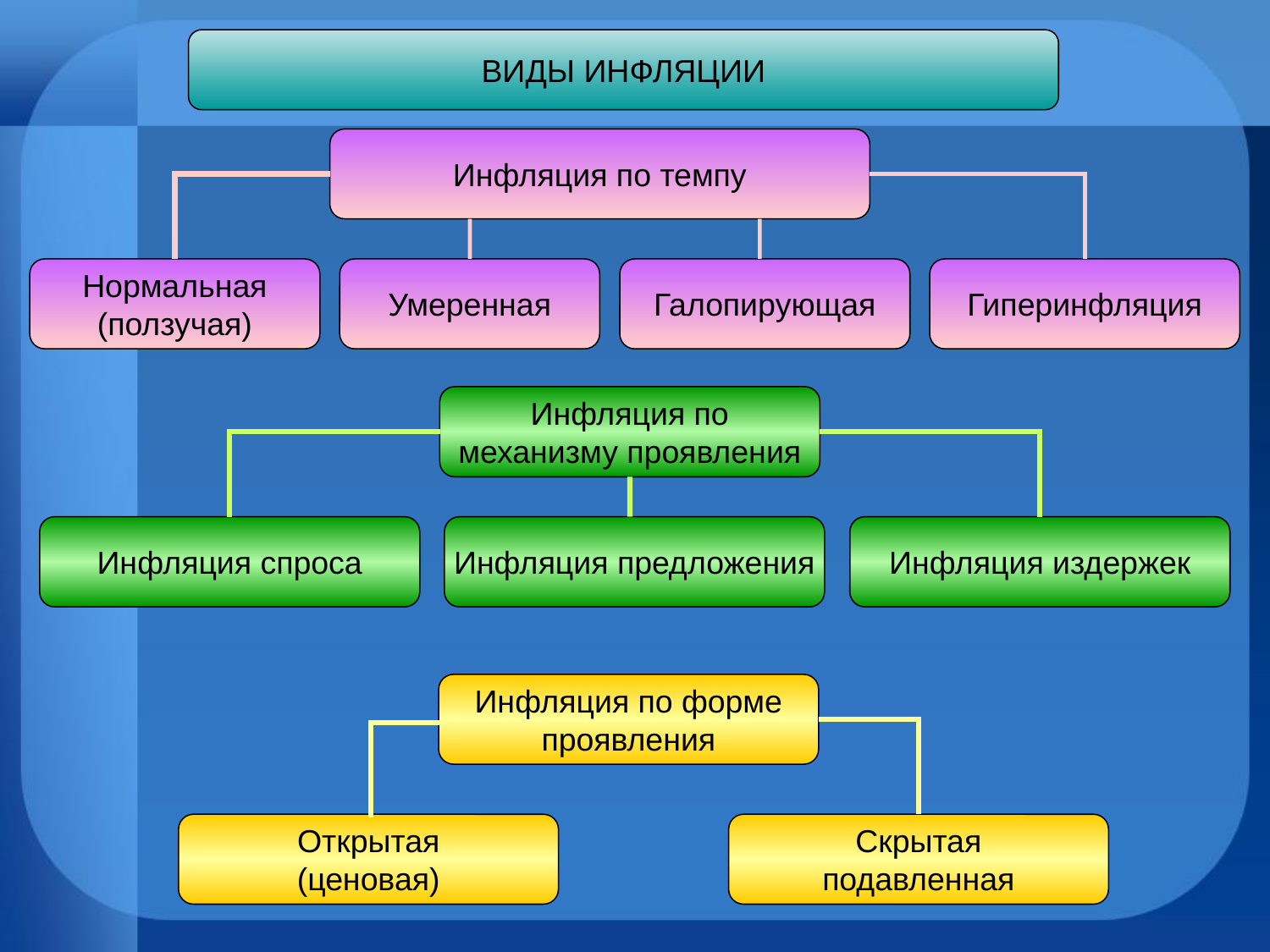

ВИДЫ ИНФЛЯЦИИ
Инфляция по темпу

Нормальная
(ползучая)
Умеренная
Галопирующая
Гиперинфляция
Инфляция по
механизму проявления

Инфляция спроса
Инфляция предложения
Инфляция издержек
Инфляция по форме
проявления
Открытая
(ценовая)
Скрытая
подавленная